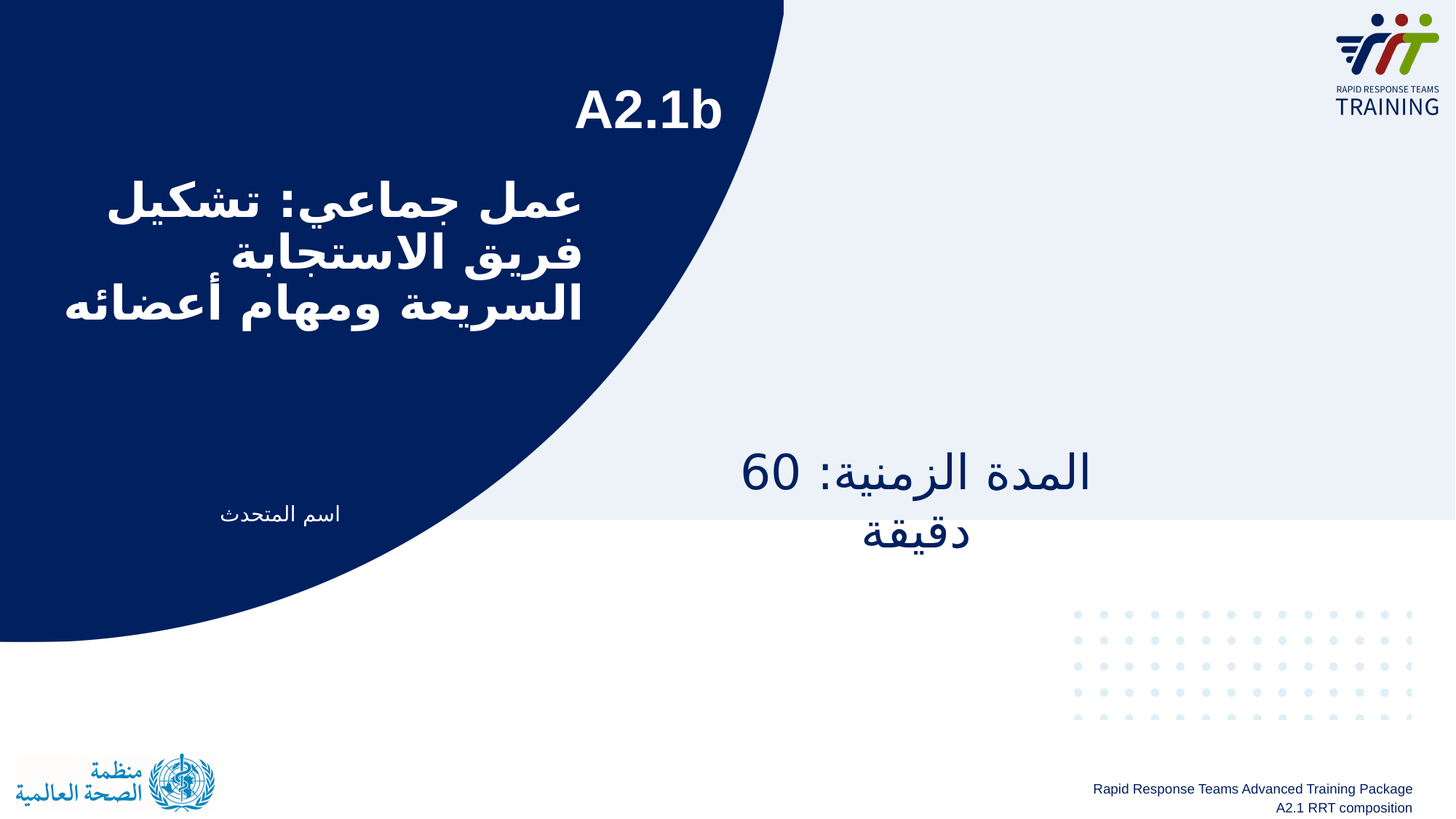

A2.1b
# عمل جماعي: تشكيل فريق الاستجابة السريعة ومهام أعضائه
المدة الزمنية: 60 دقيقة
اسم المتحدث
1